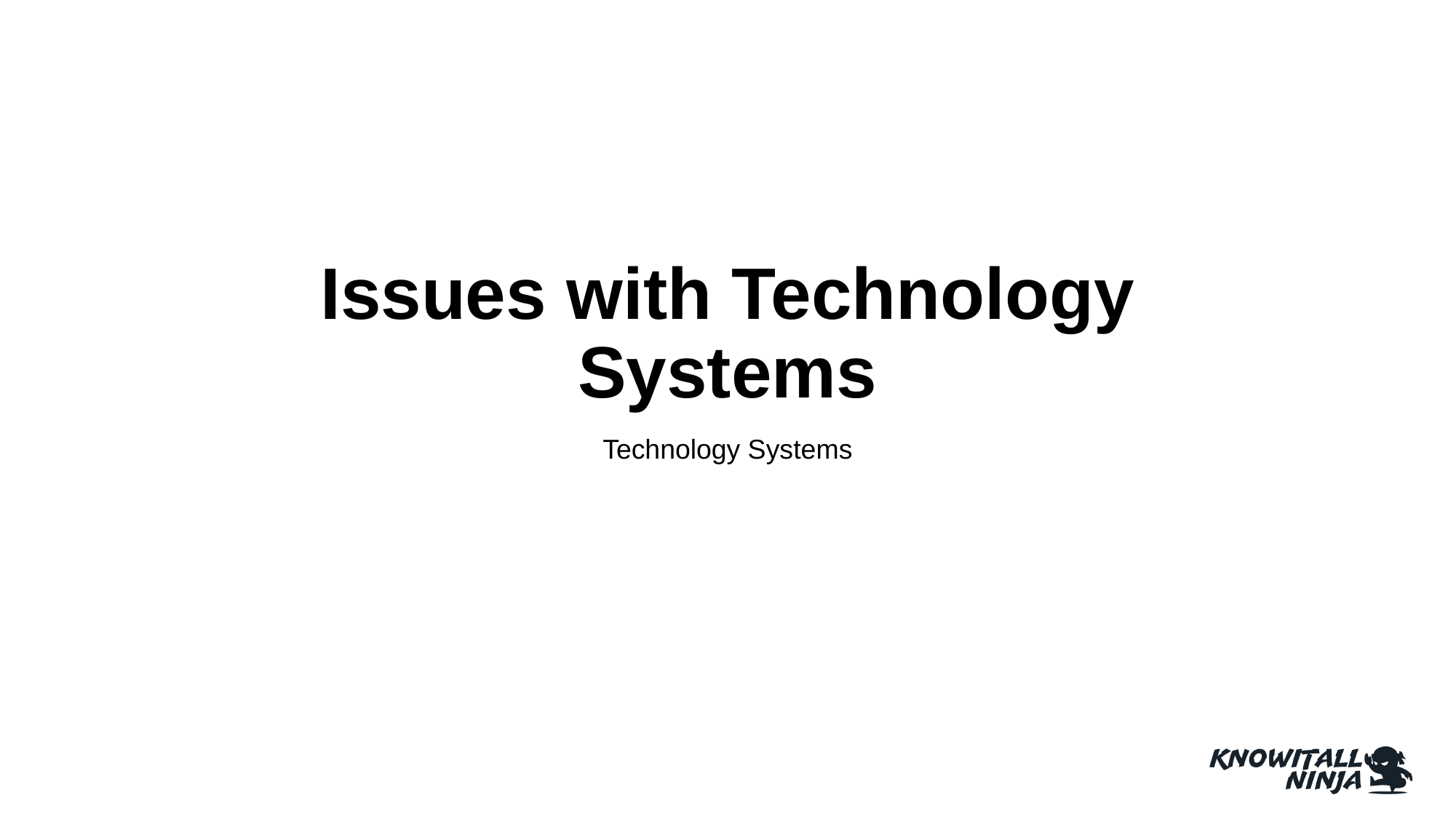

# Issues with Technology Systems
Technology Systems